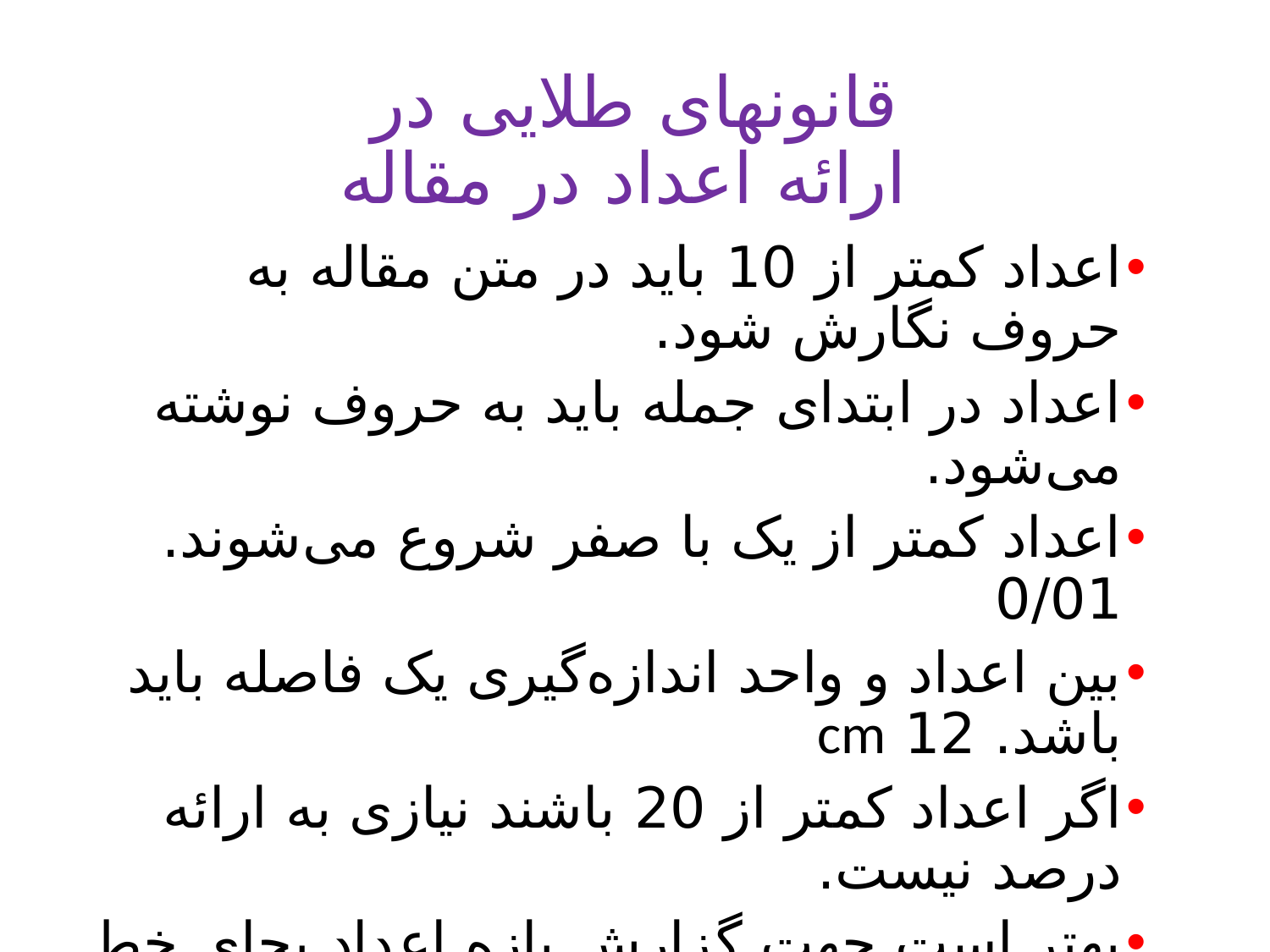

# قانونهای طلایی در ارائه اعداد در مقاله
اعداد کمتر از 10 باید در متن مقاله به حروف نگارش شود.
اعداد در ابتدای جمله باید به حروف نوشته می‌شود.
اعداد کمتر از یک با صفر شروع می‌شوند. 0/01
بین اعداد و واحد اندازه‌گیری یک فاصله باید باشد. 12 cm
اگر اعداد کمتر از 20 باشند نیازی به ارائه درصد نیست.
بهتر است جهت گزارش بازه اعداد بجای خط فاصله از ویرگول و یا to  استفاده شود.
شاخص «تعداد و درصد» و «میانگین و انحراف معیار» با هم بیایند.
واحد اندازه گیری متغیرهای کمی ذکر شود.

22 May 2021
14